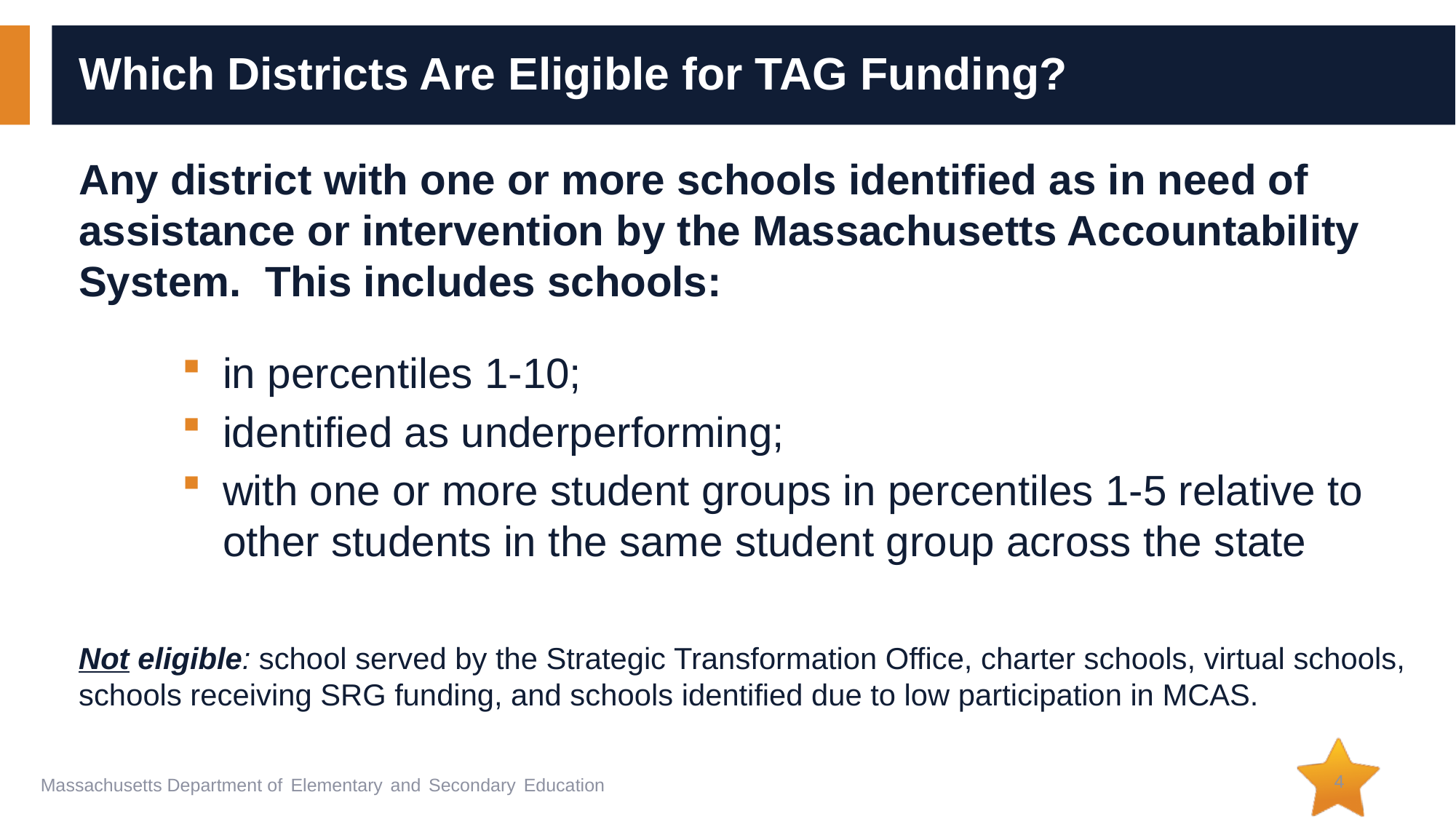

# Which Districts Are Eligible for TAG Funding?
Any district with one or more schools identified as in need of assistance or intervention by the Massachusetts Accountability System.  This includes schools:

in percentiles 1-10;
identified as underperforming;
with one or more student groups in percentiles 1-5 relative to other students in the same student group across the state

Not eligible: school served by the Strategic Transformation Office, charter schools, virtual schools, schools receiving SRG funding, and schools identified due to low participation in MCAS.

4